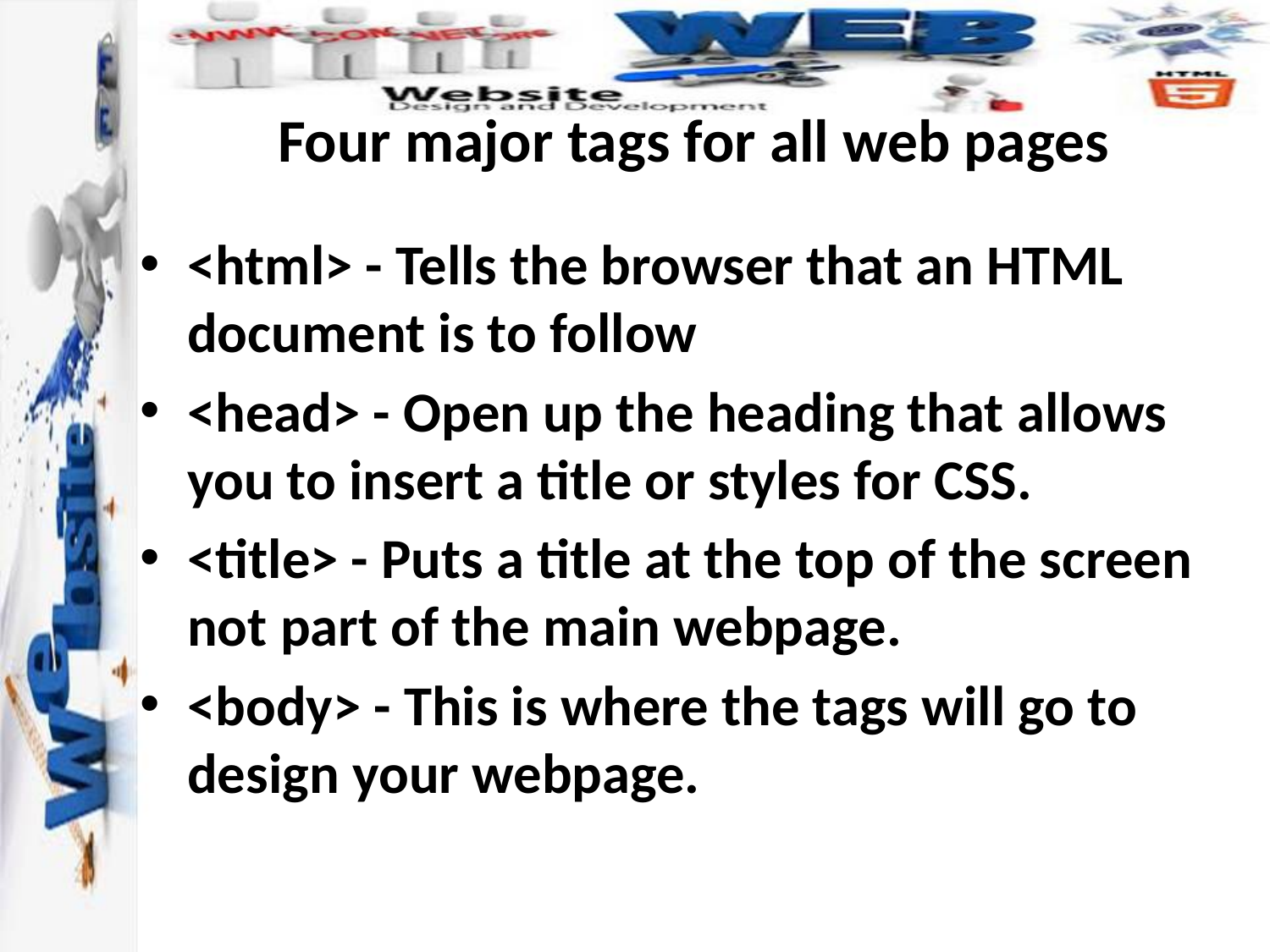

# Four major tags for all web pages
<html> - Tells the browser that an HTML document is to follow
<head> - Open up the heading that allows you to insert a title or styles for CSS.
<title> - Puts a title at the top of the screen not part of the main webpage.
<body> - This is where the tags will go to design your webpage.